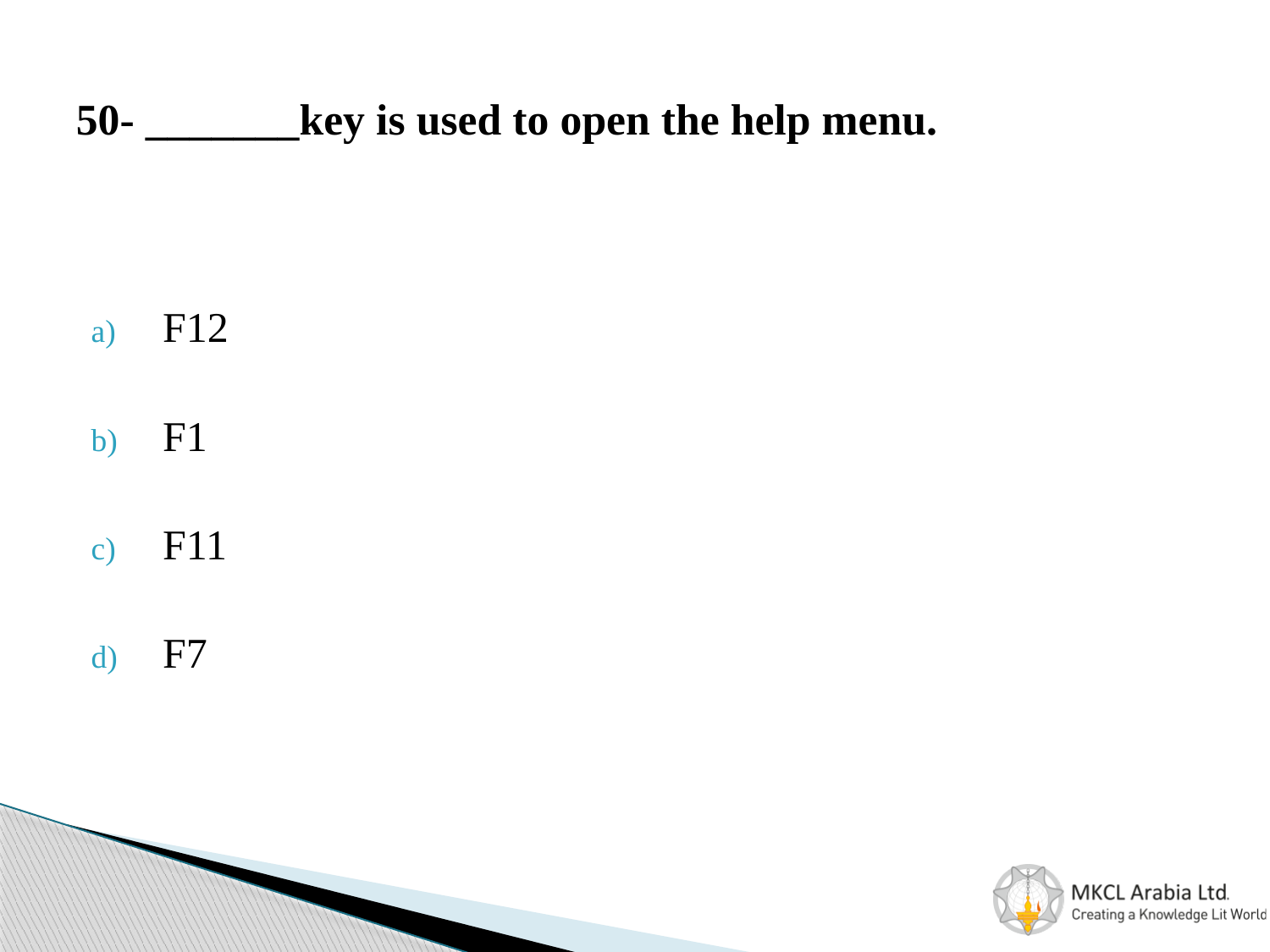

# 50- _______key is used to open the help menu.
F12
F1
F11
F7